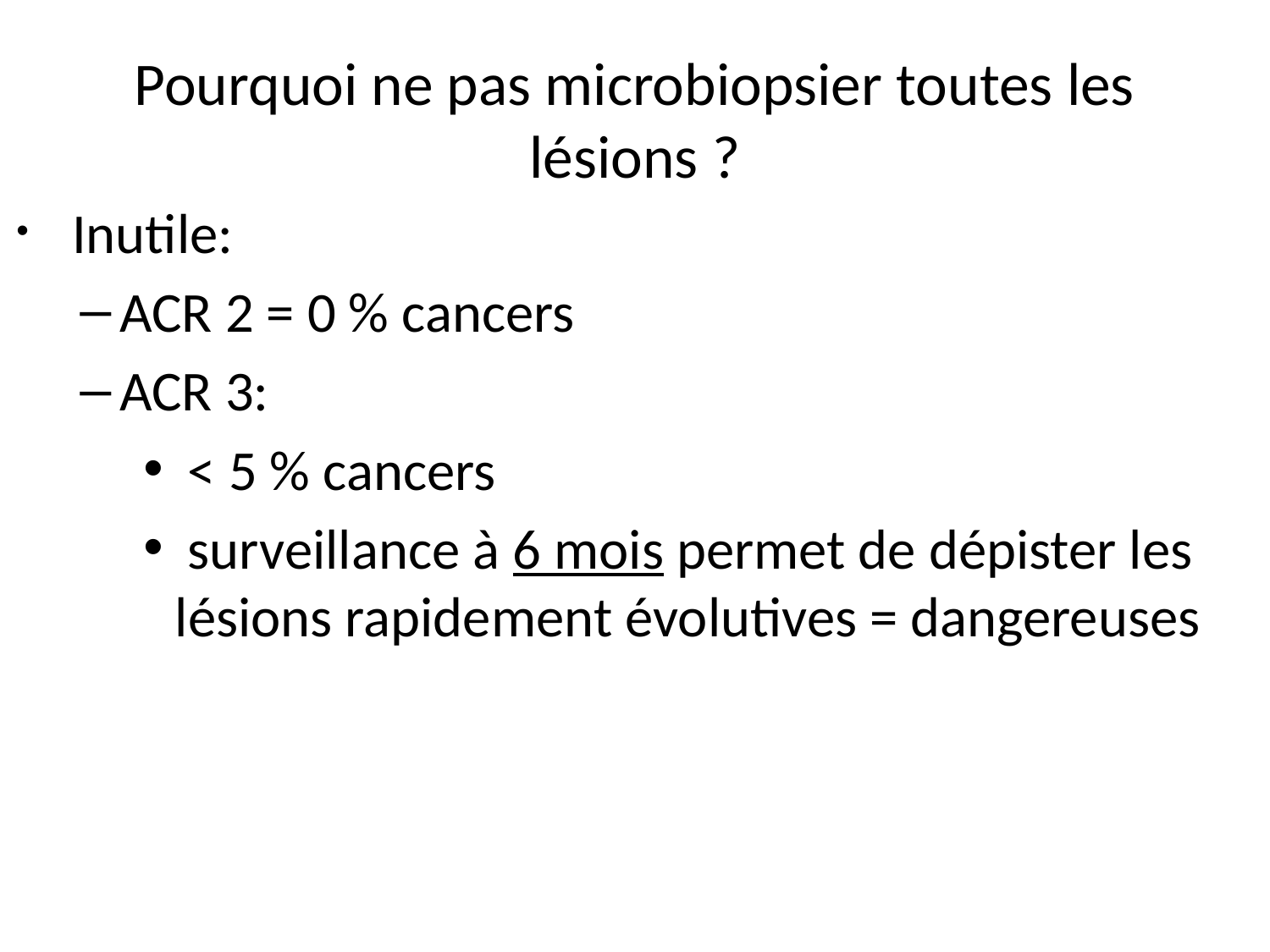

# Pourquoi ne pas microbiopsier toutes les lésions ?
 Inutile:
ACR 2 = 0 % cancers
ACR 3:
 < 5 % cancers
 surveillance à 6 mois permet de dépister les lésions rapidement évolutives = dangereuses